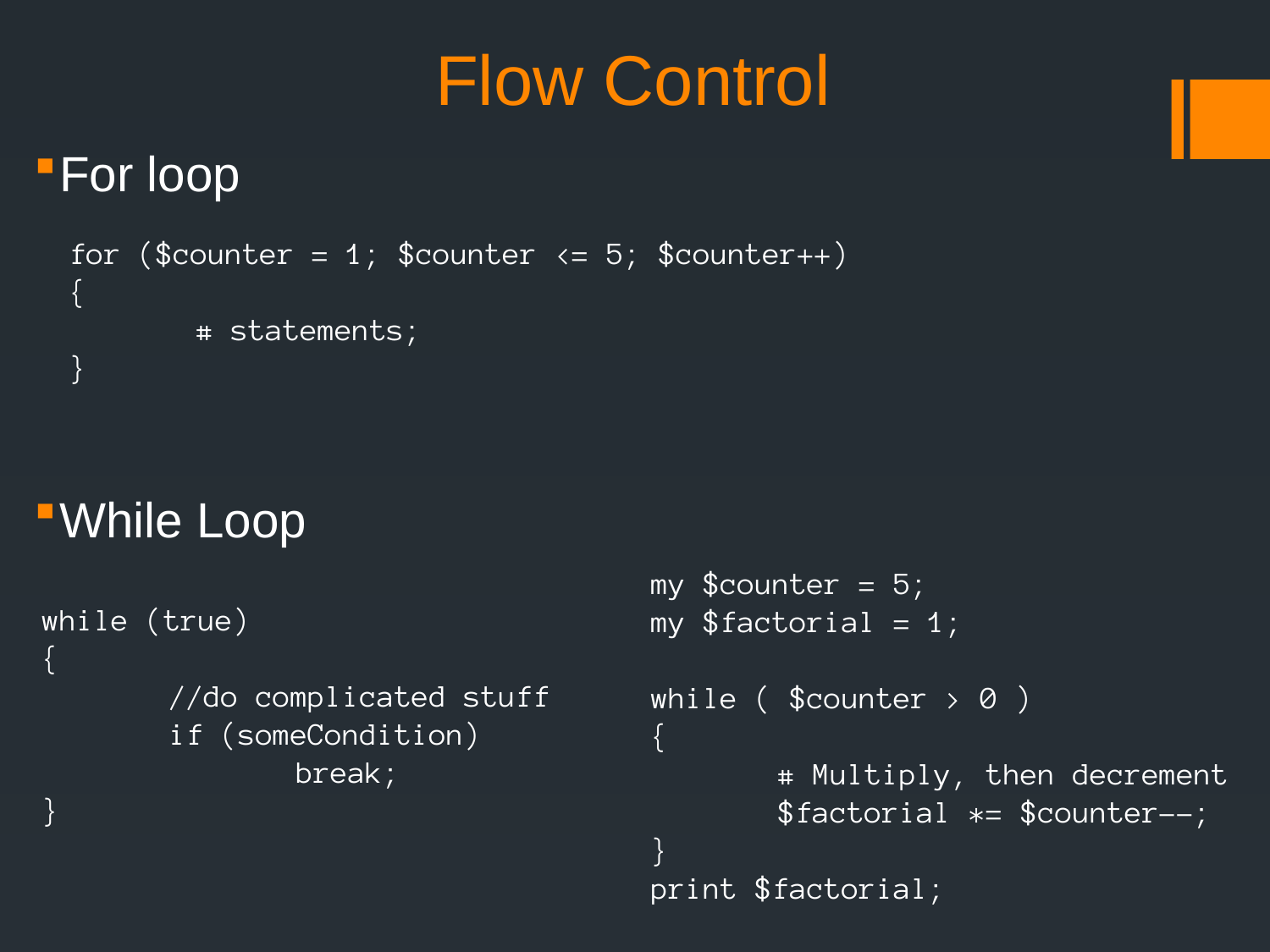

# Flow Control
For loop

While Loop

for ($counter = 1; $counter <= 5; $counter++)
{
	# statements;
}
my $counter = 5;
my $factorial = 1;

while ( $counter > 0 )
{
	# Multiply, then decrement
	$factorial *= $counter--;
}
print $factorial;
while (true)
{
	//do complicated stuff
	if (someCondition)
		break;
}